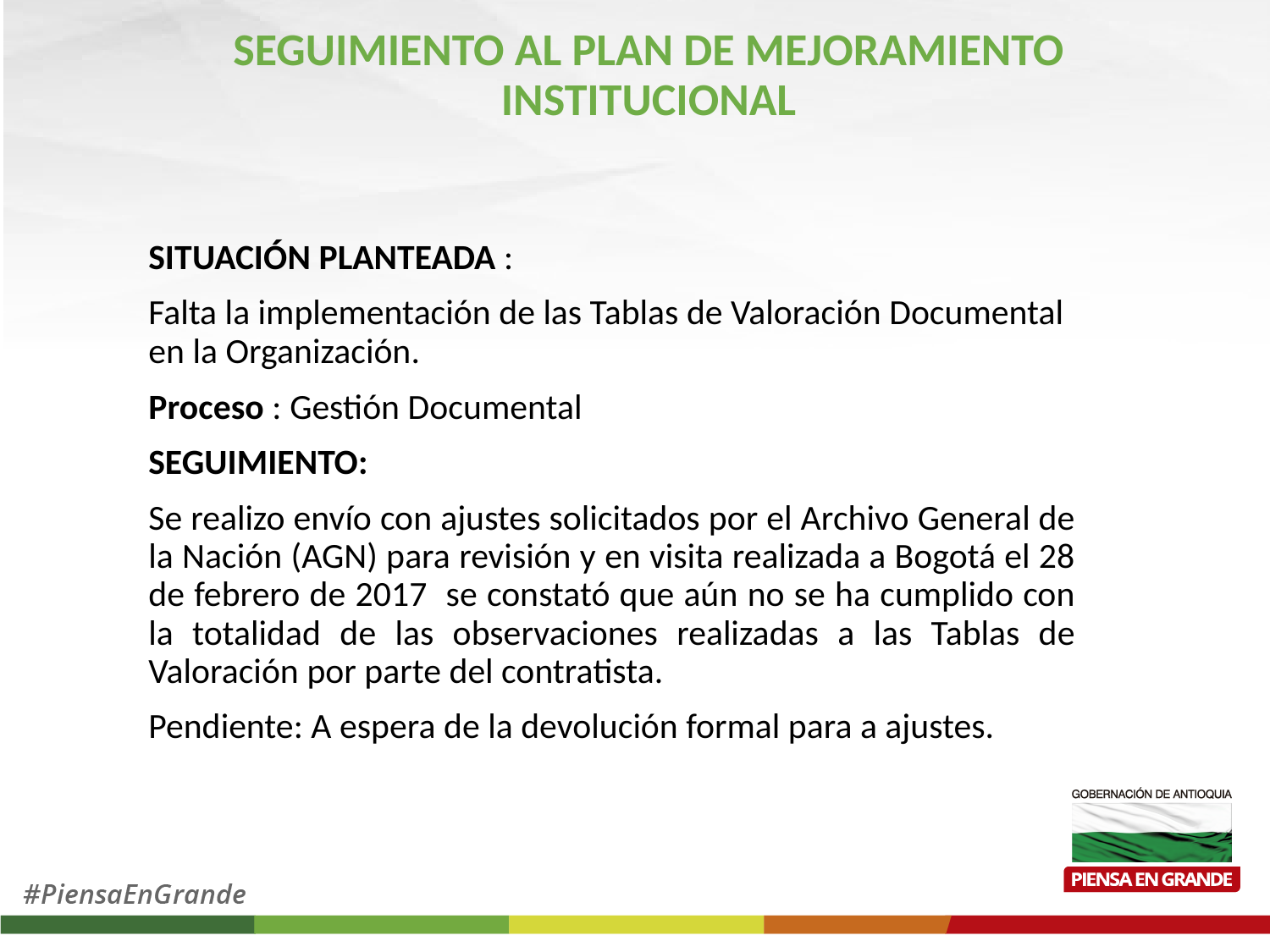

# SEGUIMIENTO AL PLAN DE MEJORAMIENTO INSTITUCIONAL
SITUACIÓN PLANTEADA :
Falta la implementación de las Tablas de Valoración Documental en la Organización.
Proceso : Gestión Documental
SEGUIMIENTO:
Se realizo envío con ajustes solicitados por el Archivo General de la Nación (AGN) para revisión y en visita realizada a Bogotá el 28 de febrero de 2017  se constató que aún no se ha cumplido con la totalidad de las observaciones realizadas a las Tablas de Valoración por parte del contratista.
Pendiente: A espera de la devolución formal para a ajustes.